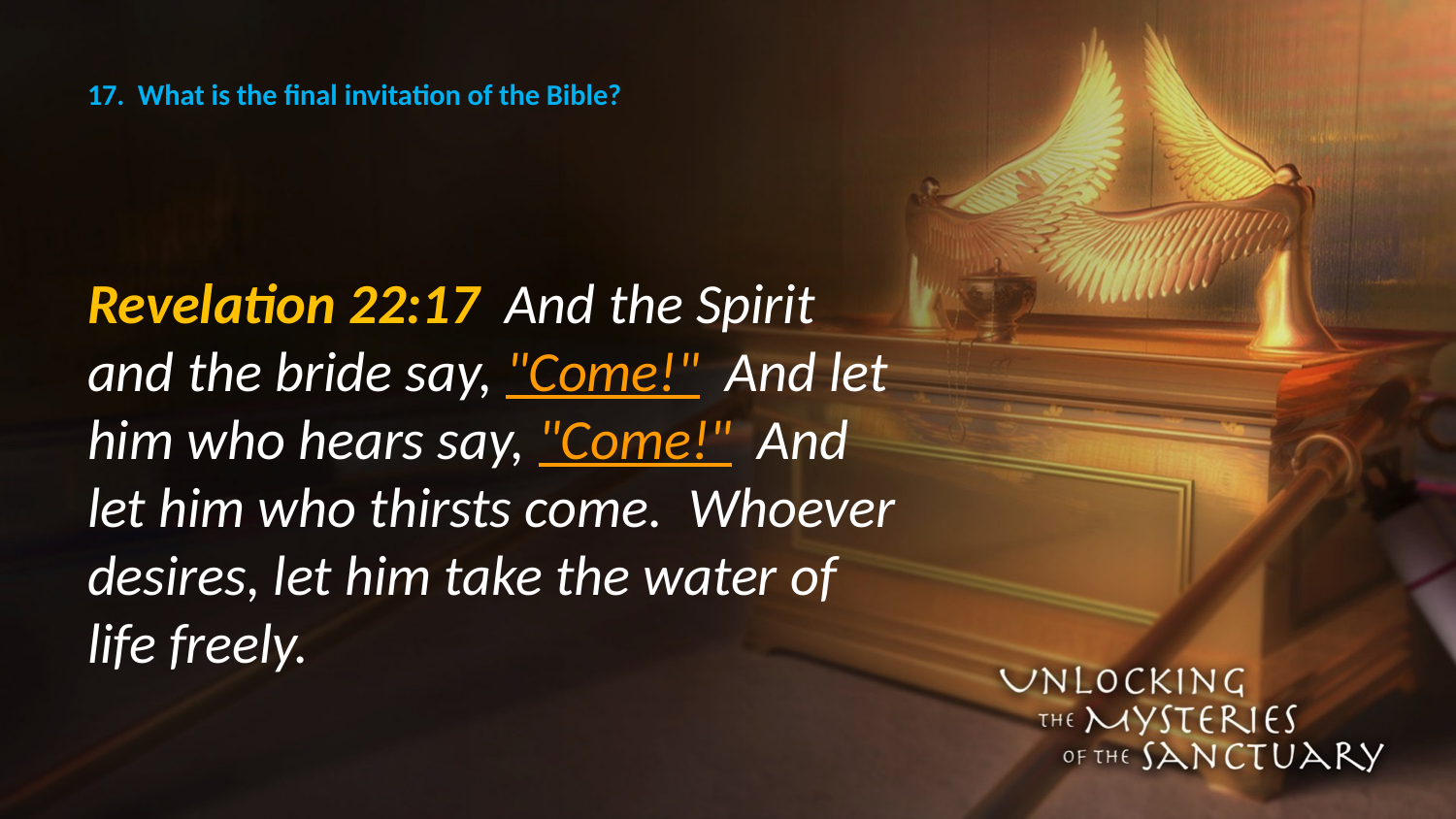

# 17.  What is the final invitation of the Bible?

Revelation 22:17  And the Spirit and the bride say, "Come!"  And let him who hears say, "Come!"  And let him who thirsts come.  Whoever desires, let him take the water of life freely.